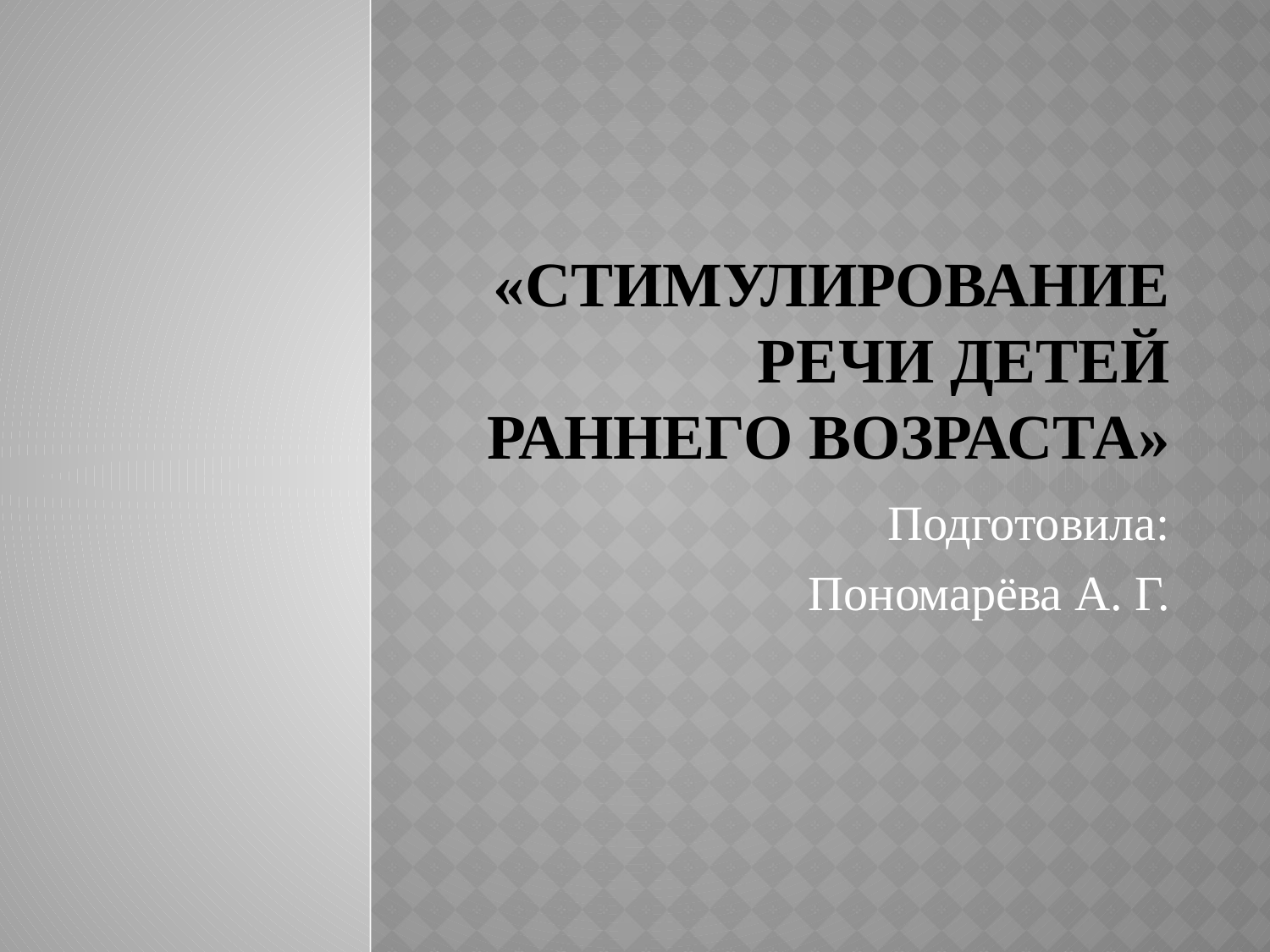

# «Стимулирование речи детей раннего возраста»
Подготовила:
Пономарёва А. Г.